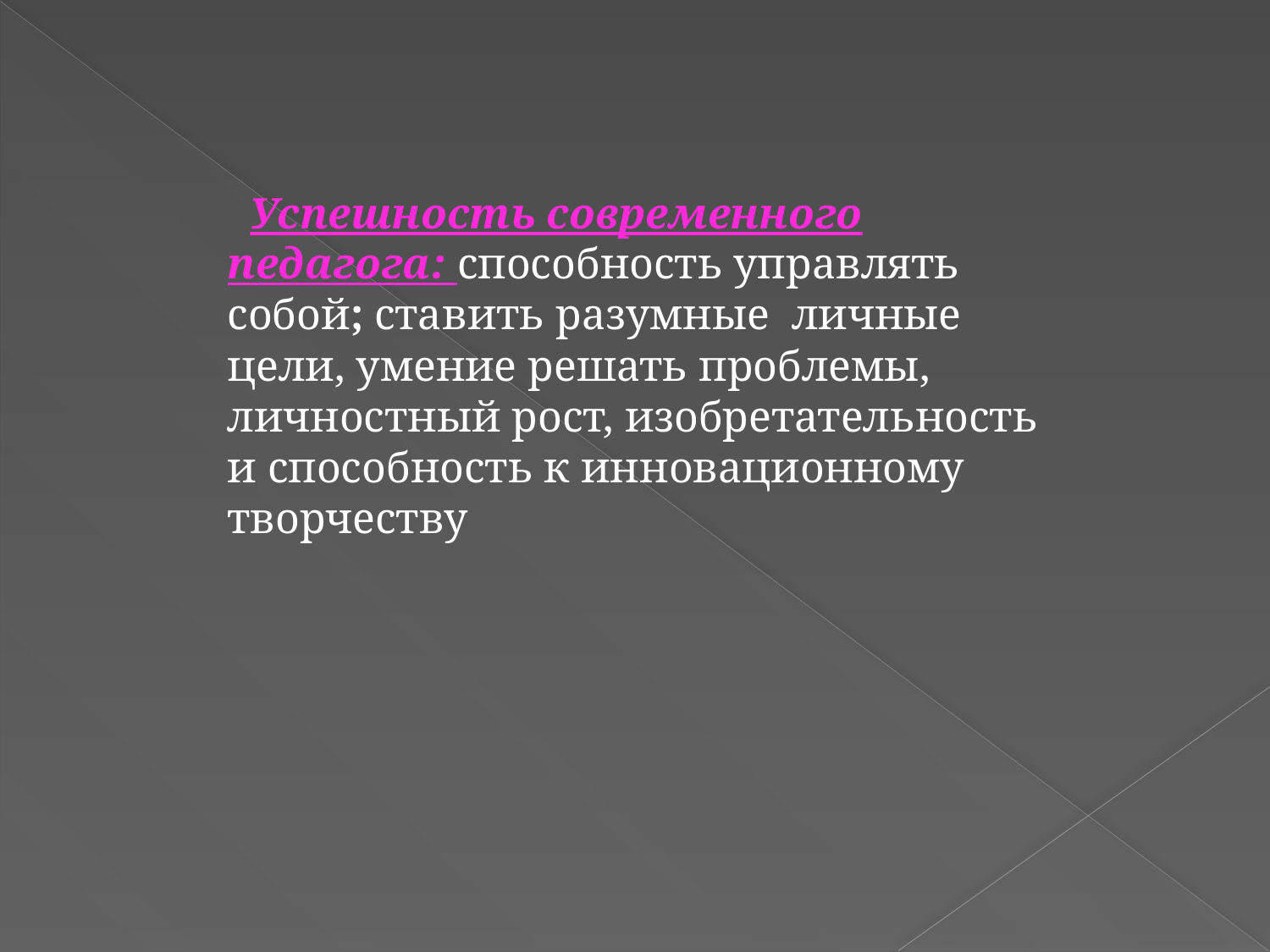

Успешность современного педагога: способность управлять собой; ставить разумные  личные цели, умение решать проблемы, личностный рост, изобретательность и способность к инновационному творчеству